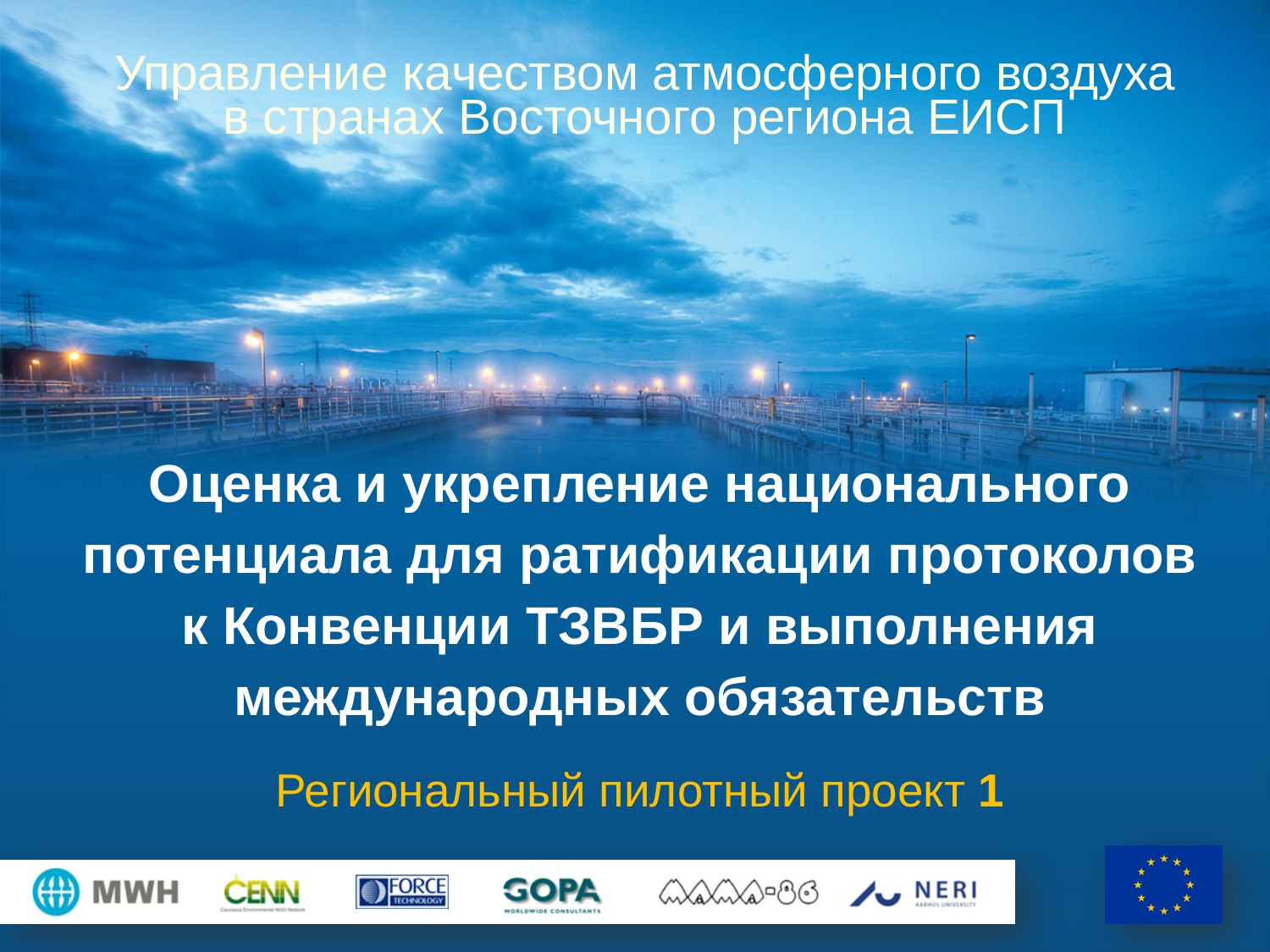

# Управление качеством атмосферного воздуха в странах Восточного региона ЕИСП
Оценка и укрепление национального потенциала для ратификации протоколов к Конвенции ТЗВБР и выполнения международных обязательств

Региональный пилотный проект 1